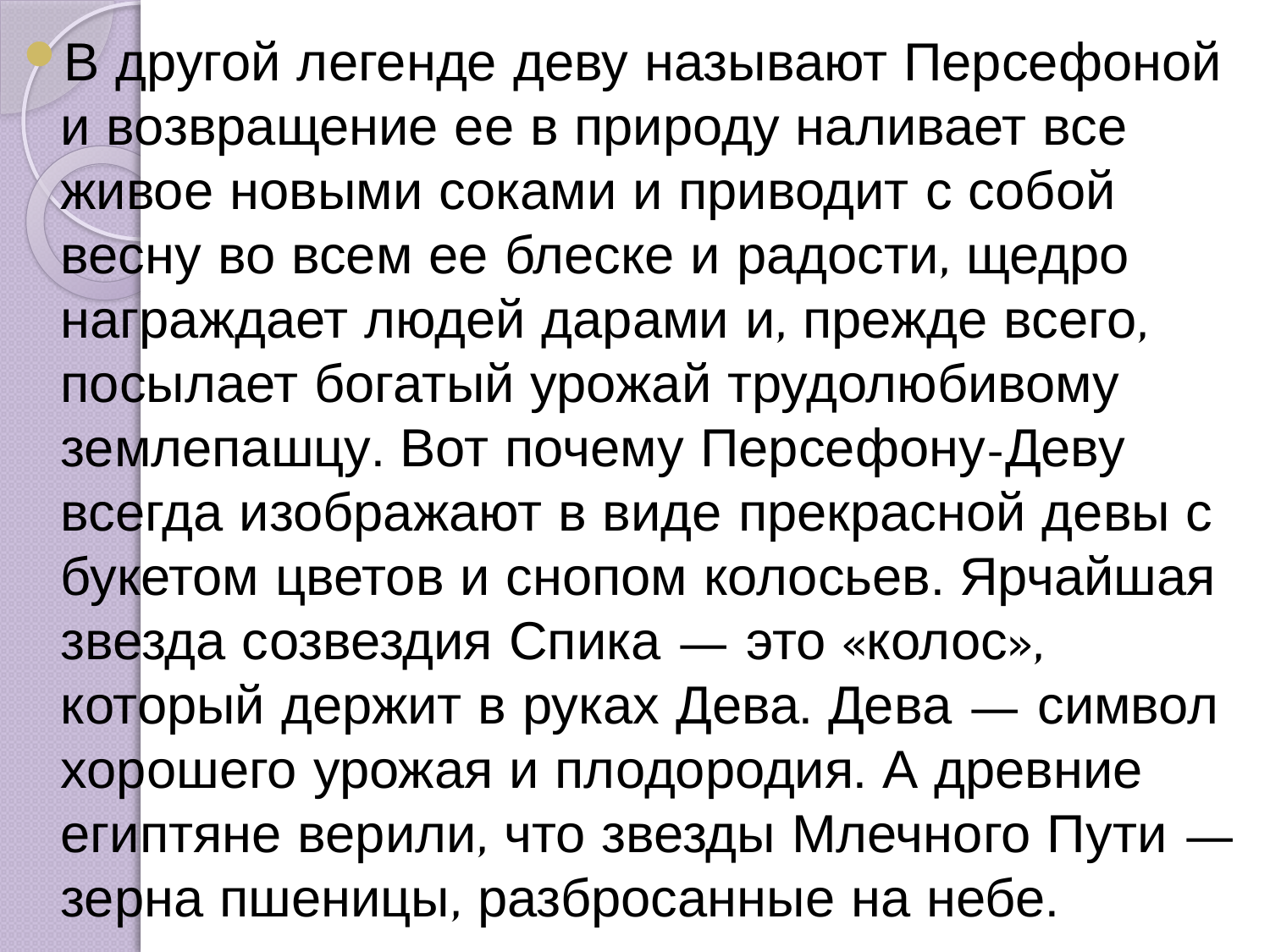

В другой легенде деву называют Персефоной и возвращение ее в природу наливает все живое новыми соками и приводит с собой весну во всем ее блеске и радости, щедро награждает людей дарами и, прежде всего, посылает богатый урожай трудолюбивому землепашцу. Вот почему Персефону-Деву всегда изображают в виде прекрасной девы с букетом цветов и снопом колосьев. Ярчайшая звезда созвездия Спика — это «колос», который держит в руках Дева. Дева — символ хорошего урожая и плодородия. А древние египтяне верили, что звезды Млечного Пути — зерна пшеницы, разбросанные на небе.
#